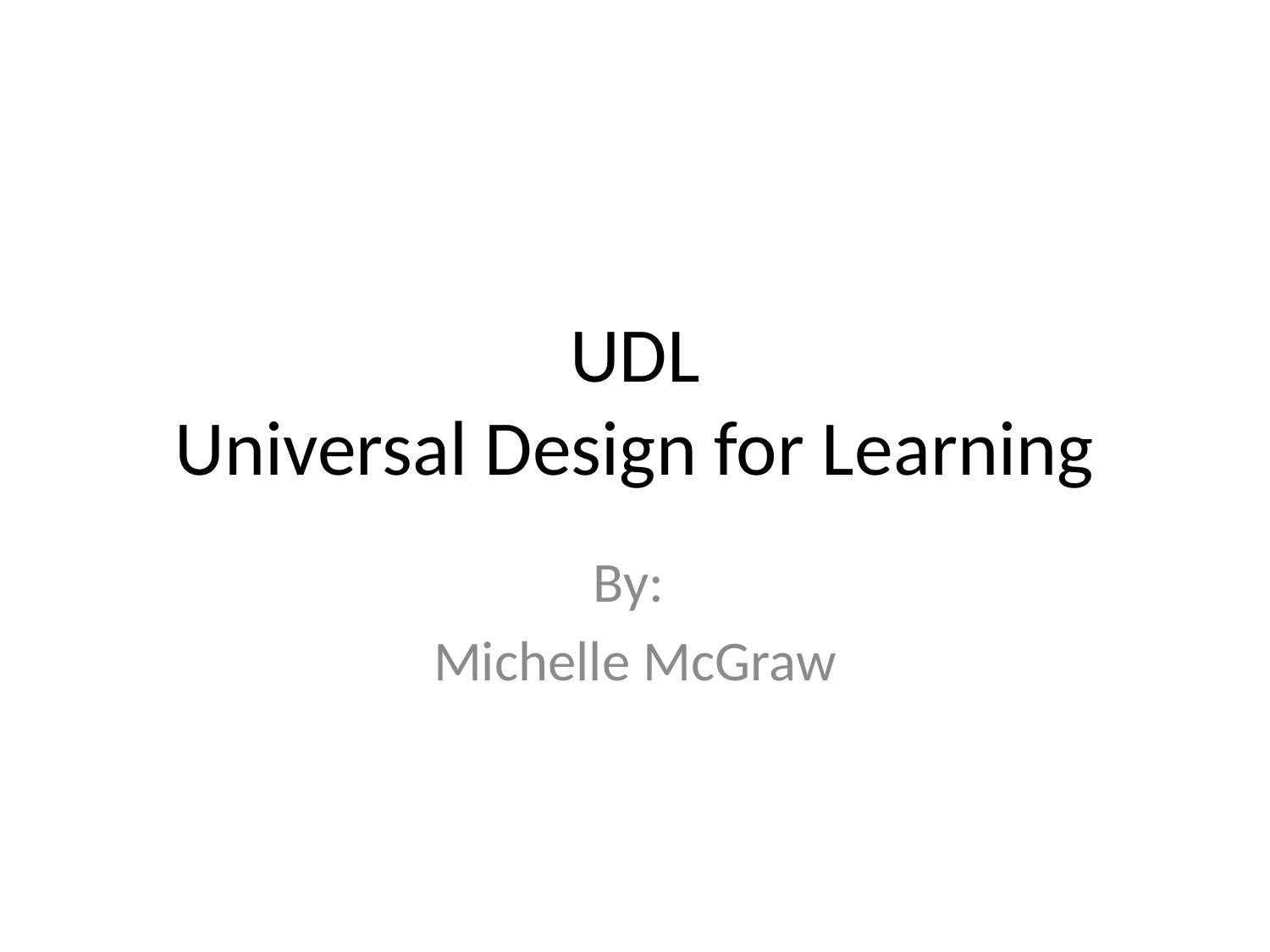

# UDL Universal Design for Learning
By:
Michelle McGraw